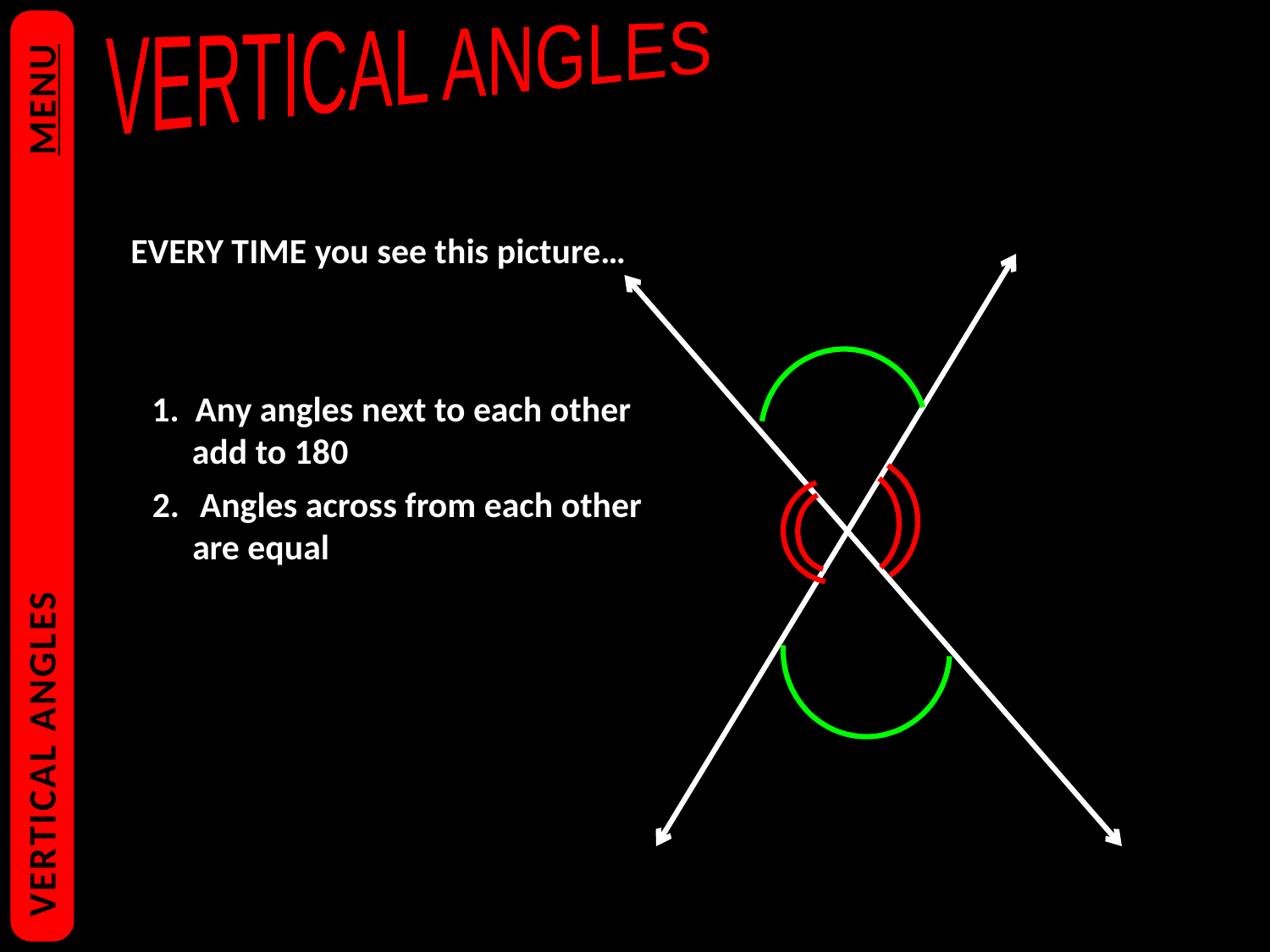

VERTICAL ANGLES
EVERY TIME you see this picture…

1.  Any angles next to each other
     add to 180
VERTICAL ANGLES				MENU

Angles across from each other
     are equal